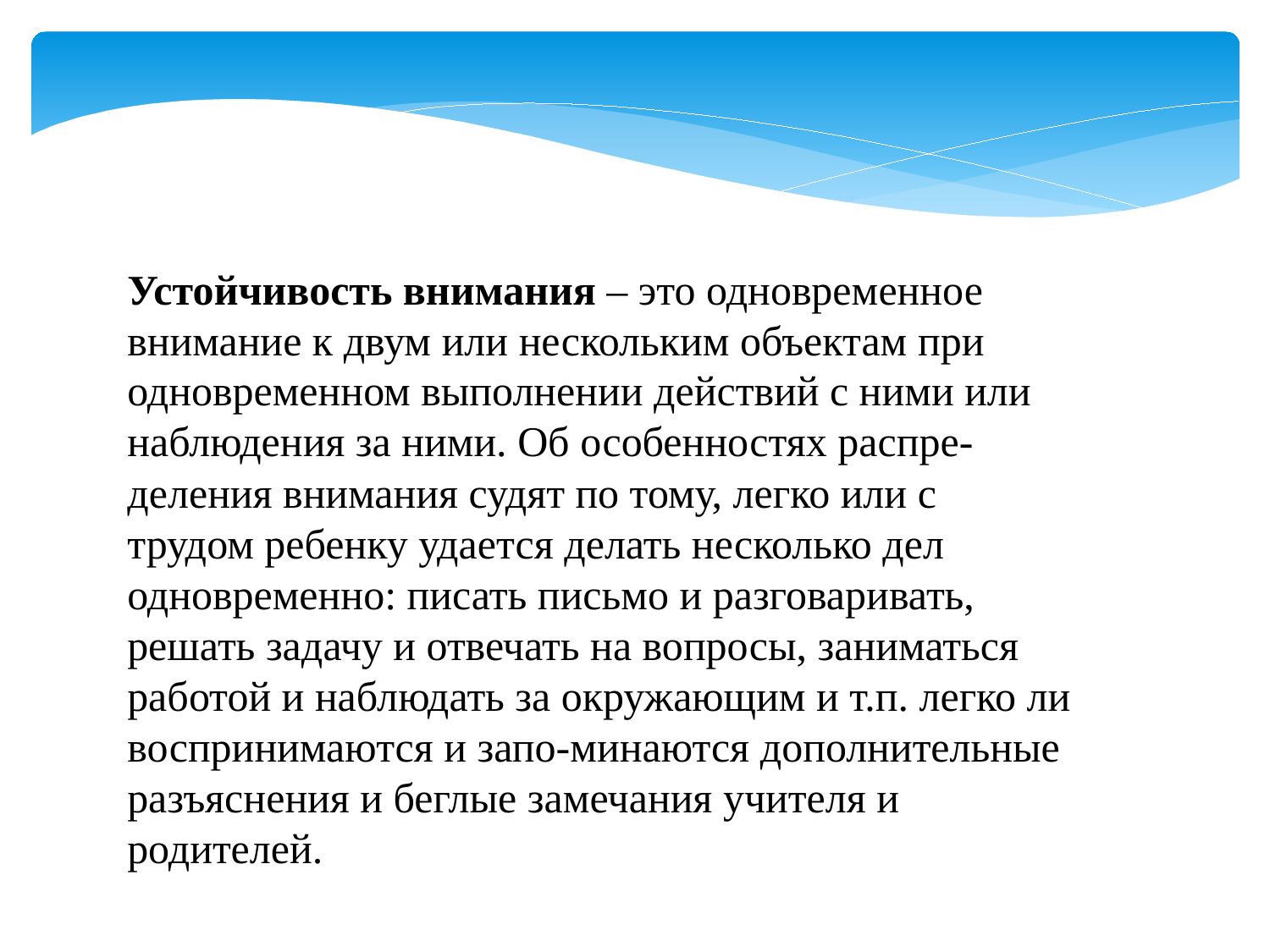

Устойчивость внимания – это одновременное внимание к двум или нескольким объектам при одновременном выполнении действий с ними или наблюдения за ними. Об особенностях распре-деления внимания судят по тому, легко или с трудом ребенку удается делать несколько дел одновременно: писать письмо и разговаривать, решать задачу и отвечать на вопросы, заниматься работой и наблюдать за окружающим и т.п. легко ли воспринимаются и запо-минаются дополнительные разъяснения и беглые замечания учителя и родителей.